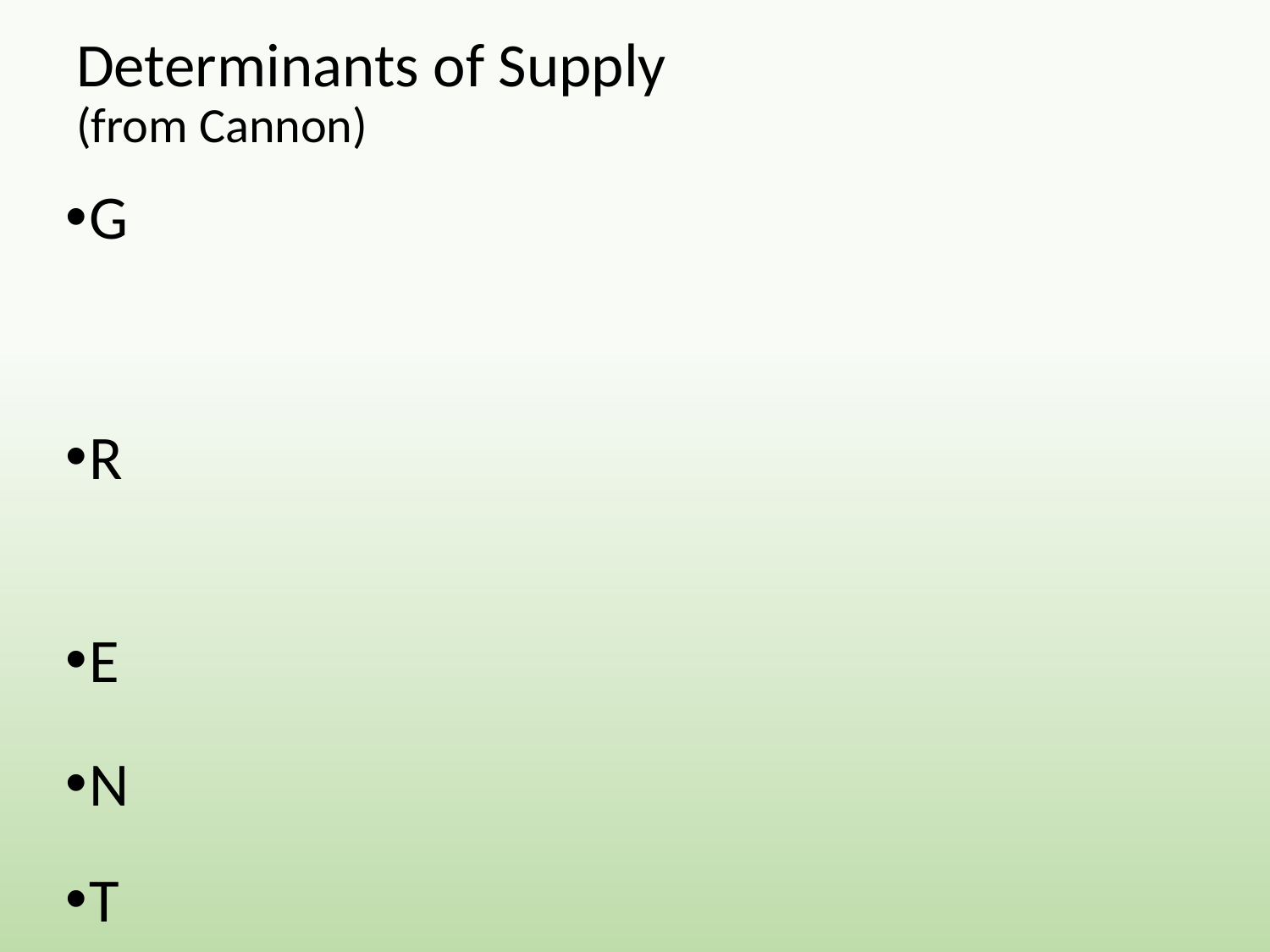

# Determinants of Supply (from Cannon)
G

R

E

N

T